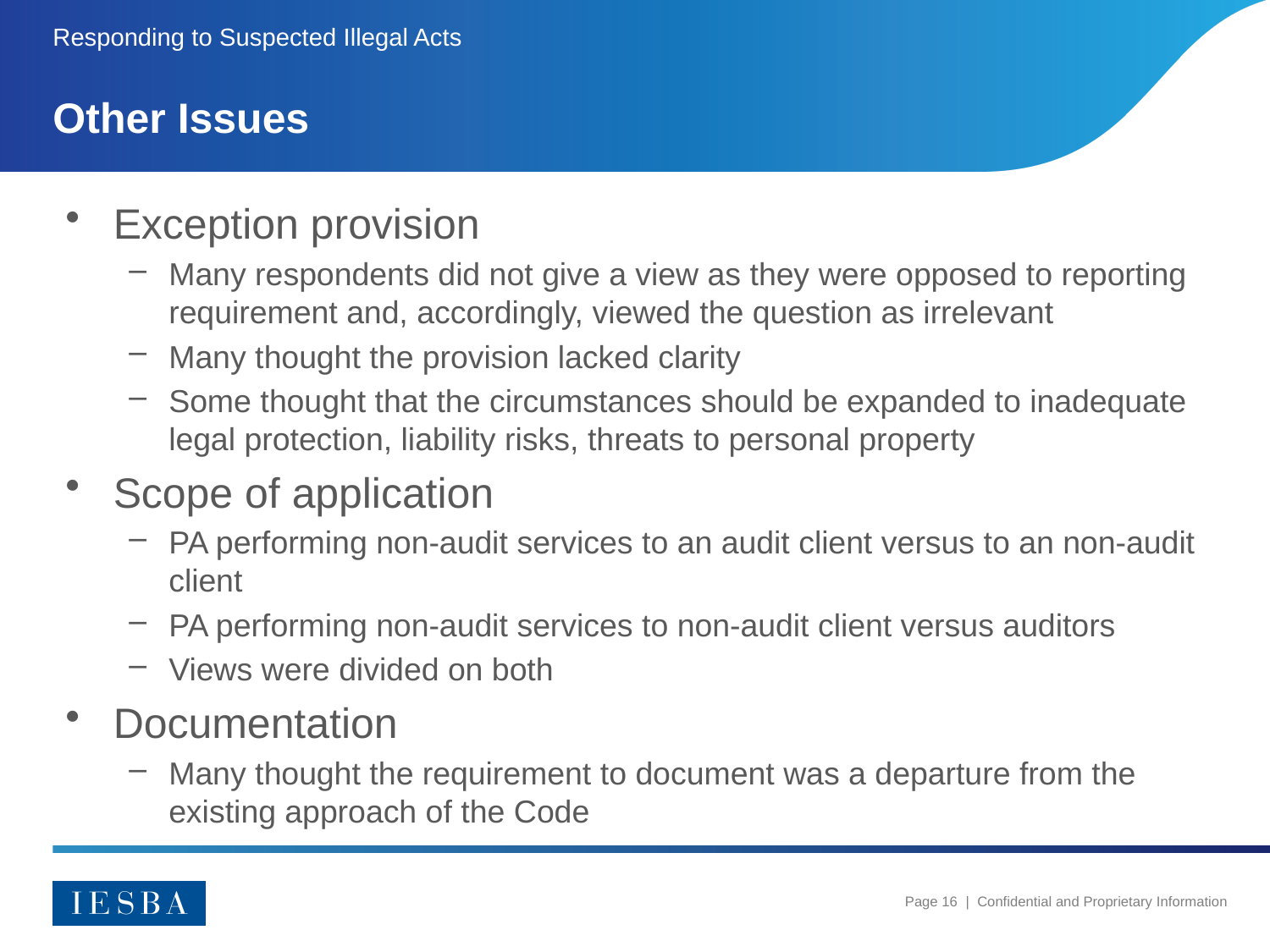

Responding to Suspected Illegal Acts

# Other Issues
Exception provision
Many respondents did not give a view as they were opposed to reporting requirement and, accordingly, viewed the question as irrelevant
Many thought the provision lacked clarity
Some thought that the circumstances should be expanded to inadequate legal protection, liability risks, threats to personal property
Scope of application
PA performing non-audit services to an audit client versus to an non-audit client
PA performing non-audit services to non-audit client versus auditors
Views were divided on both
Documentation
Many thought the requirement to document was a departure from the existing approach of the Code